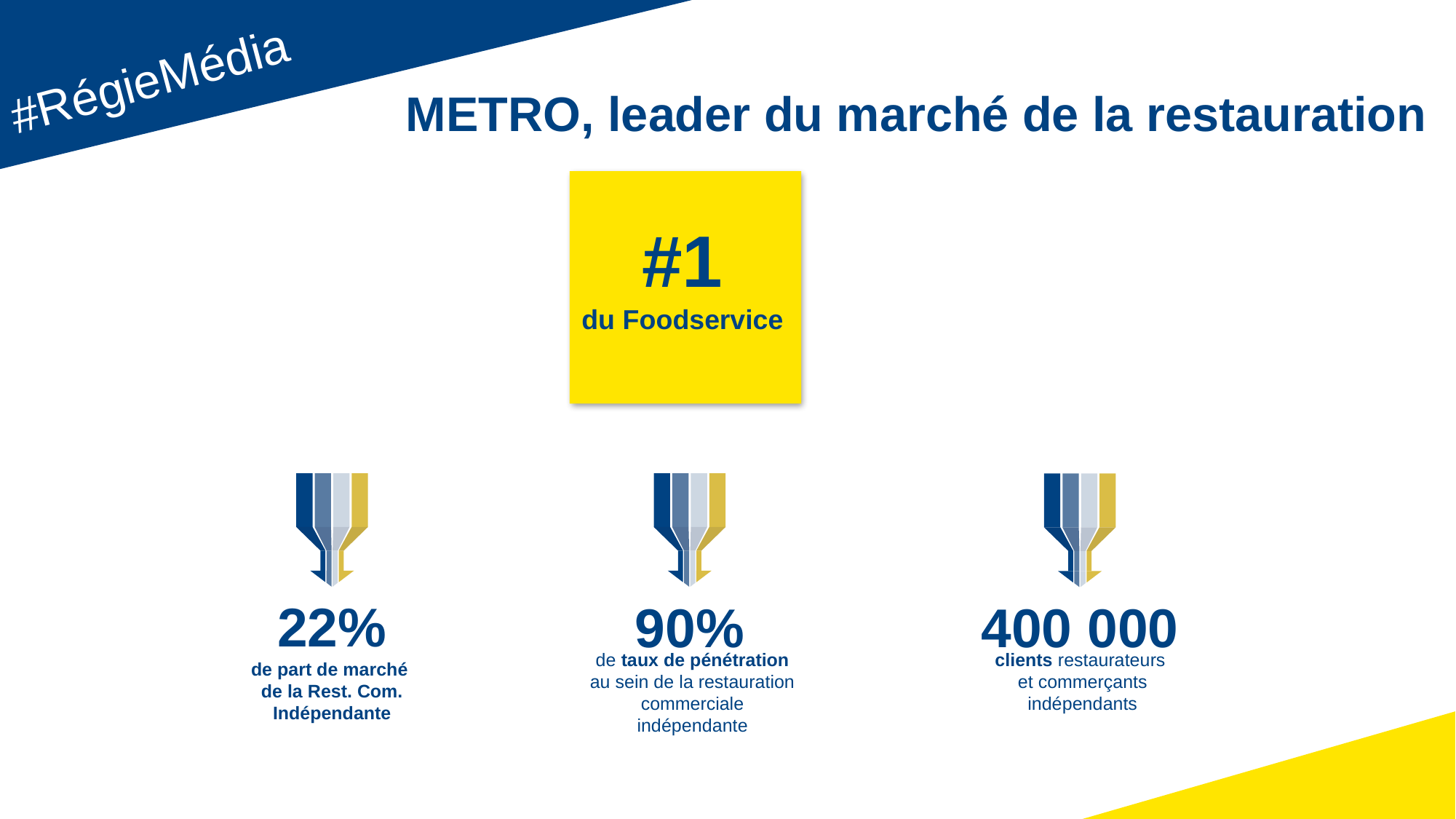

#RégieMédia
METRO, leader du marché de la restauration

#1
du Foodservice

22%
de part de marché
de la Rest. Com. Indépendante
90%
400 000
de taux de pénétration au sein de la restauration commerciale indépendante
clients restaurateurs
et commerçants indépendants